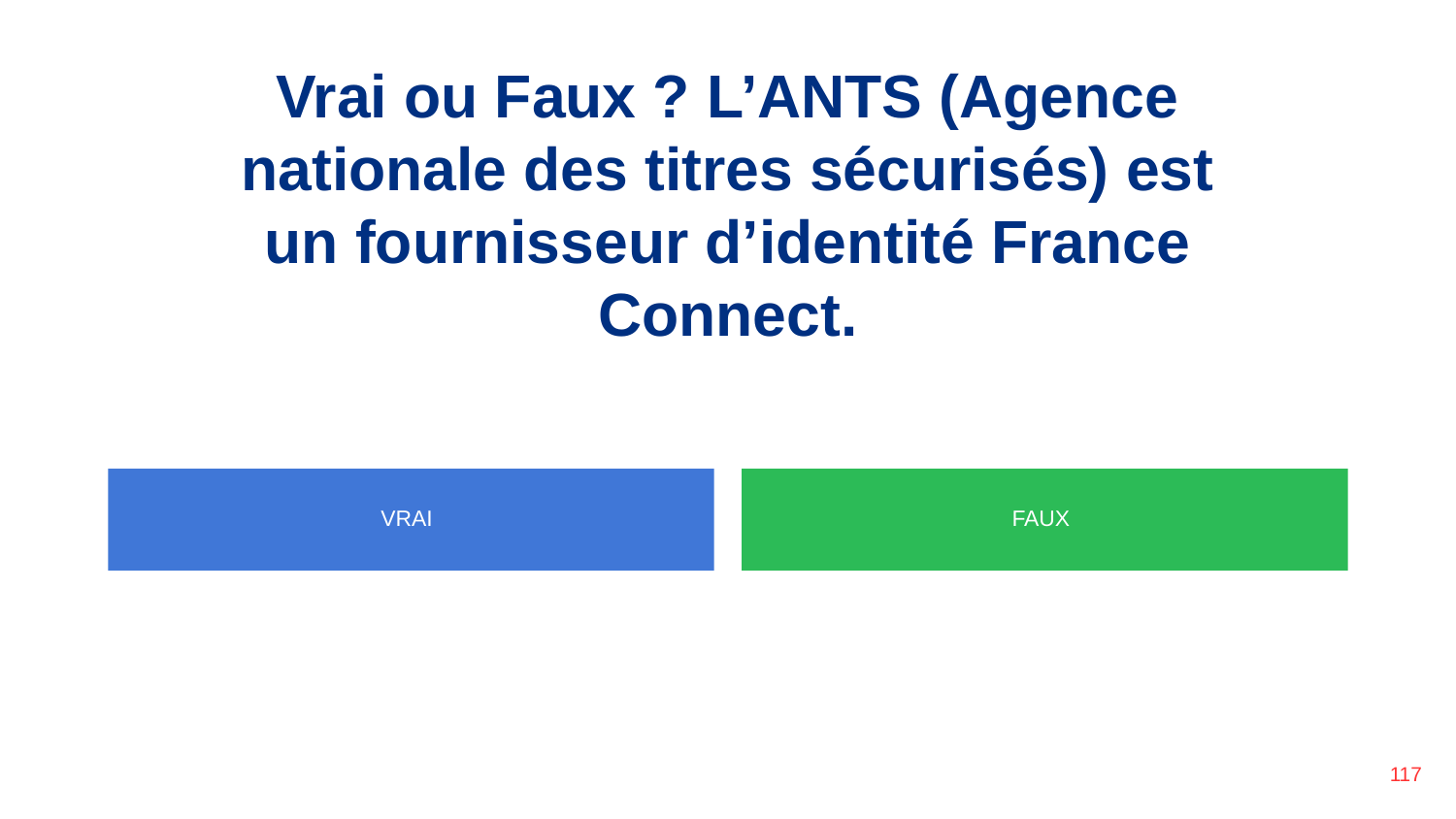

Vrai ou Faux ? L’ANTS (Agence nationale des titres sécurisés) est un fournisseur d’identité France Connect.

VRAI

FAUX
117